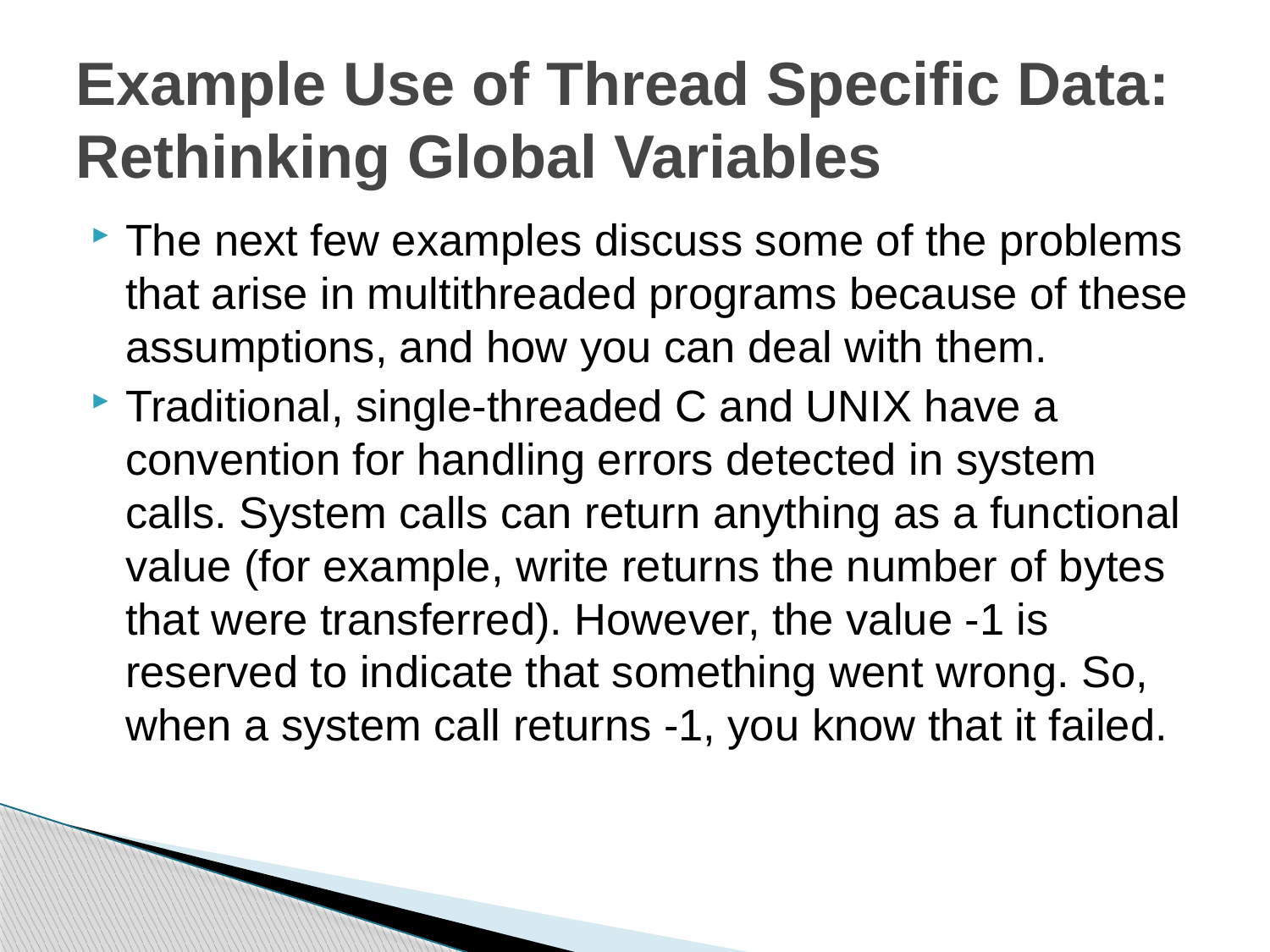

# Example Use of Thread Specific Data: Rethinking Global Variables
The next few examples discuss some of the problems that arise in multithreaded programs because of these assumptions, and how you can deal with them.
Traditional, single-threaded C and UNIX have a convention for handling errors detected in system calls. System calls can return anything as a functional value (for example, write returns the number of bytes that were transferred). However, the value -1 is reserved to indicate that something went wrong. So, when a system call returns -1, you know that it failed.